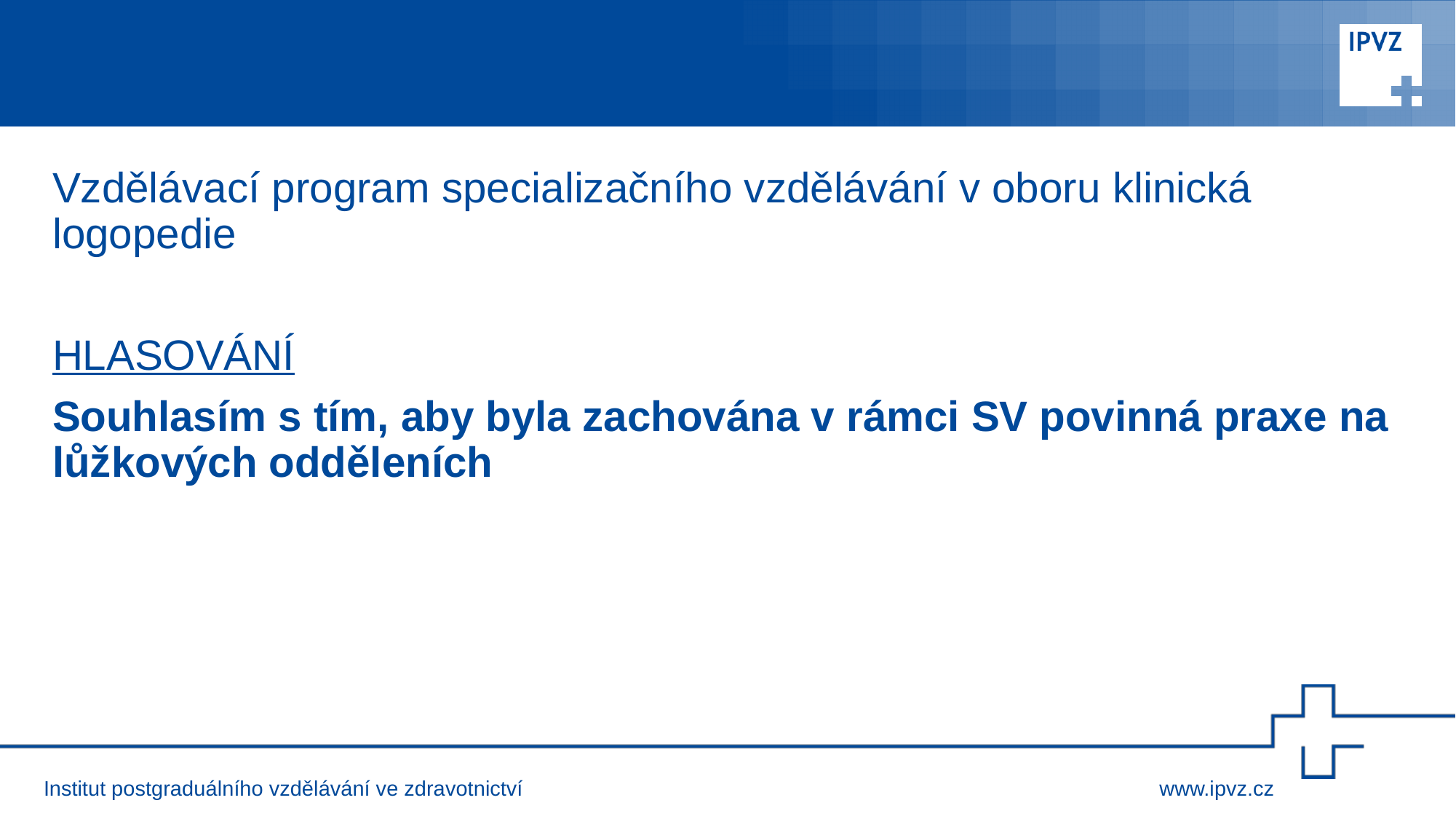

#
Vzdělávací program specializačního vzdělávání v oboru klinická logopedie

HLASOVÁNÍ
Souhlasím s tím, aby byla zachována v rámci SV povinná praxe na lůžkových odděleních